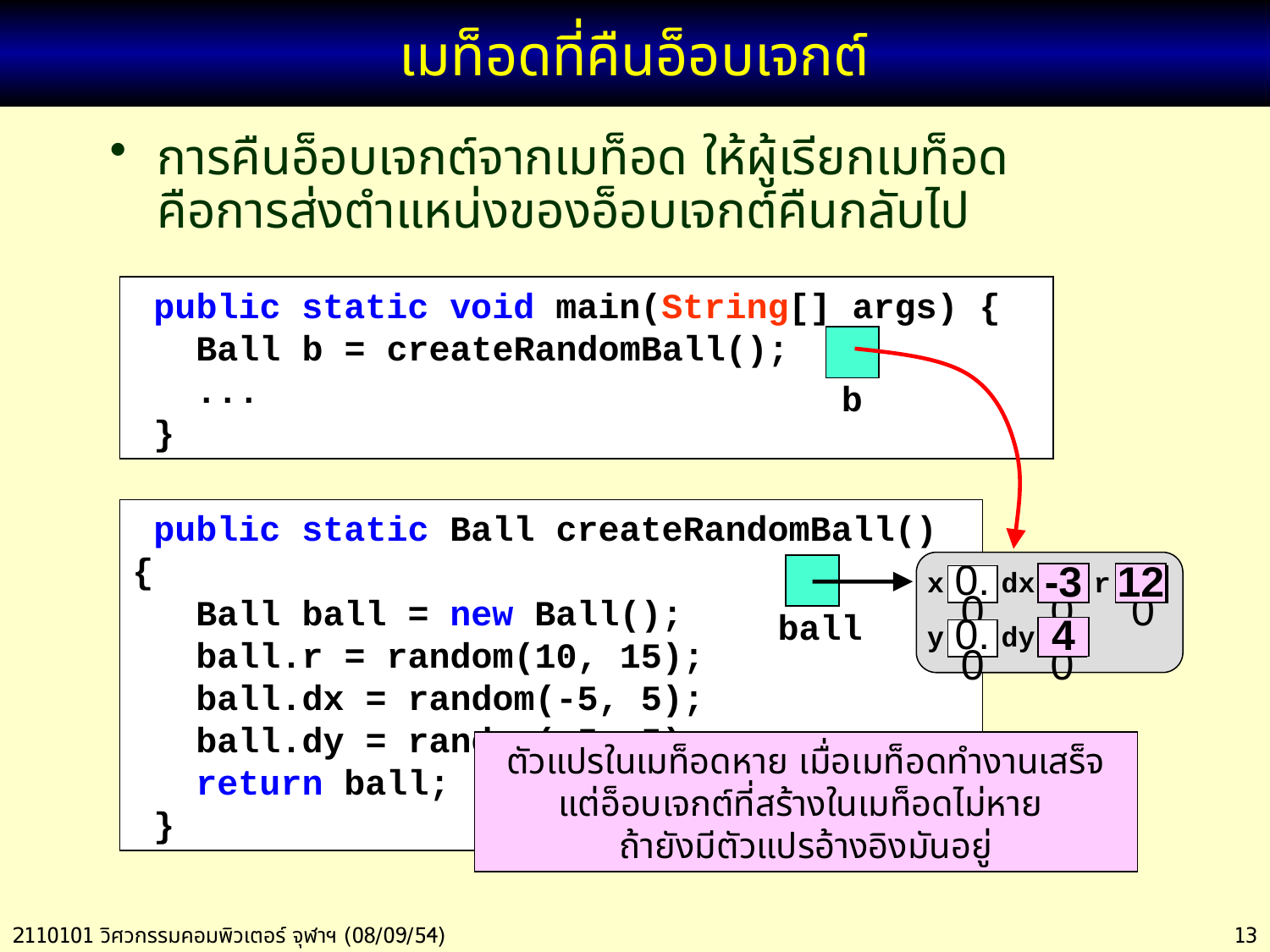

# เมท็อดที่คืนอ็อบเจกต์
การคืนอ็อบเจกต์จากเมท็อด ให้ผู้เรียกเมท็อด
คือการส่งตำแหน่งของอ็อบเจกต์คืนกลับไป
 public static void main(String[] args) {
   Ball b = createRandomBall();
   ...
 }

b

 public static Ball createRandomBall() {
   Ball ball = new Ball();
   ball.r = random(10, 15);
   ball.dx = random(-5, 5);
   ball.dy = random(-5, 5);
   return ball;
 }

x
dx
r
0.0
0.0
0.0
y
dy
0.0
0.0

ball
-3
12
4
ตัวแปรในเมท็อดหาย เมื่อเมท็อดทำงานเสร็จ
แต่อ็อบเจกต์ที่สร้างในเมท็อดไม่หาย
ถ้ายังมีตัวแปรอ้างอิงมันอยู่